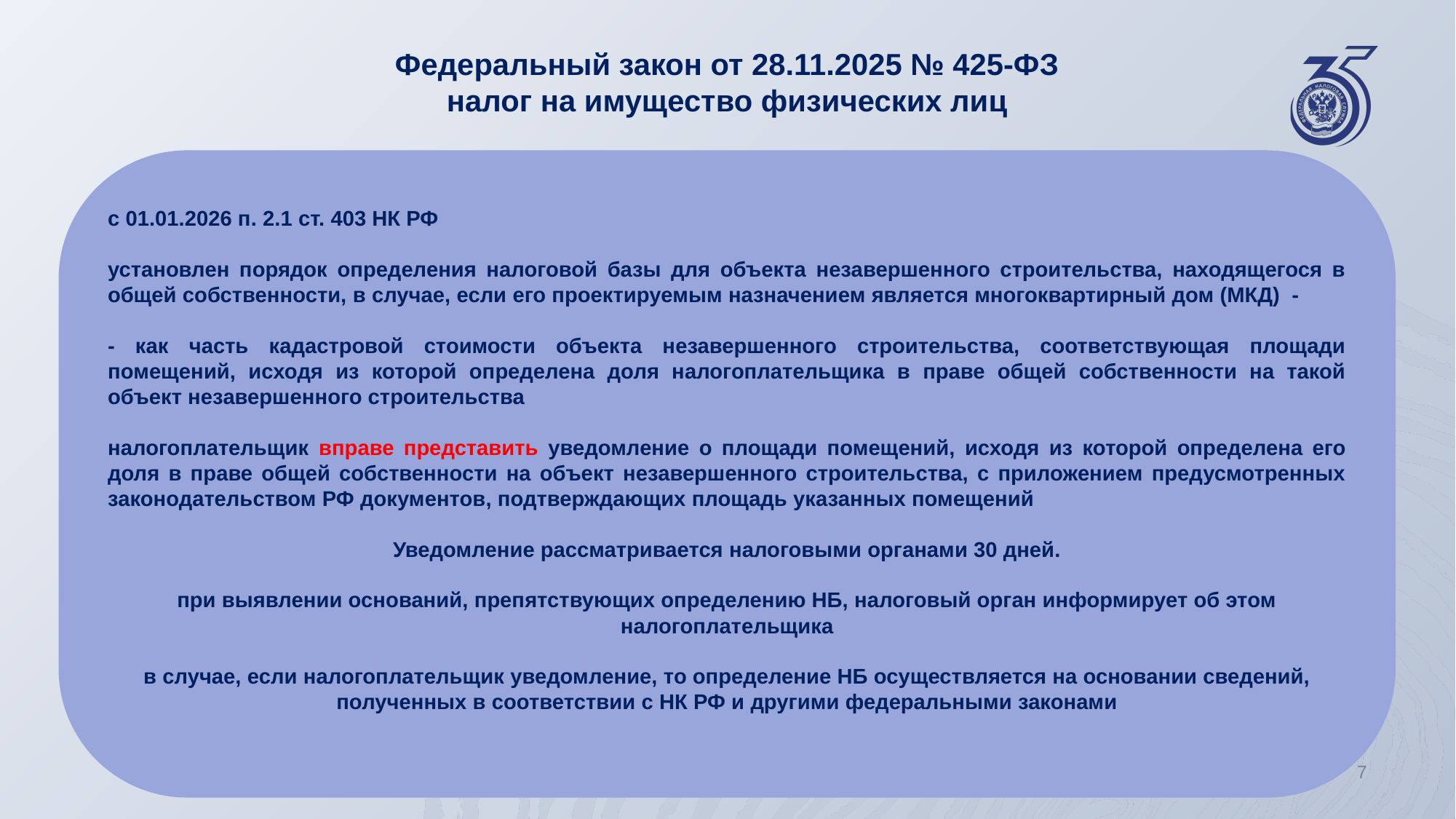

Федеральный закон от 28.11.2025 № 425-ФЗ
налог на имущество физических лиц
с 01.01.2026 п. 2.1 ст. 403 НК РФ

установлен порядок определения налоговой базы для объекта незавершенного строительства, находящегося в общей собственности, в случае, если его проектируемым назначением является многоквартирный дом (МКД)  -

- как часть кадастровой стоимости объекта незавершенного строительства, соответствующая площади помещений, исходя из которой определена доля налогоплательщика в праве общей собственности на такой объект незавершенного строительства

налогоплательщик вправе представить уведомление о площади помещений, исходя из которой определена его доля в праве общей собственности на объект незавершенного строительства, с приложением предусмотренных законодательством РФ документов, подтверждающих площадь указанных помещений

Уведомление рассматривается налоговыми органами 30 дней.

при выявлении оснований, препятствующих определению НБ, налоговый орган информирует об этом налогоплательщика

в случае, если налогоплательщик уведомление, то определение НБ осуществляется на основании сведений, полученных в соответствии с НК РФ и другими федеральными законами

7